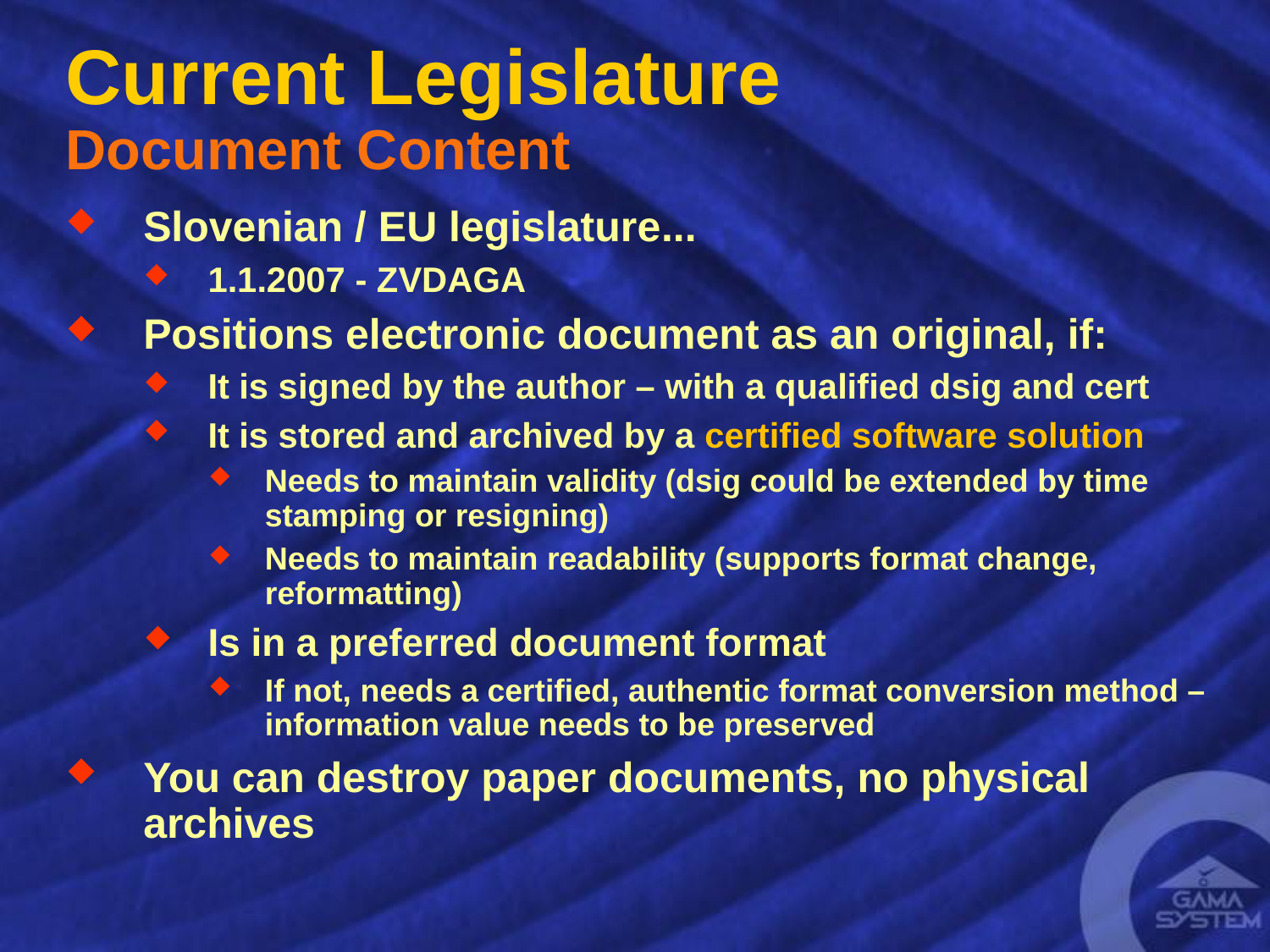

# Current Legislature Document Content
Slovenian / EU legislature...
1.1.2007 - ZVDAGA
Positions electronic document as an original, if:
It is signed by the author – with a qualified dsig and cert
It is stored and archived by a certified software solution
Needs to maintain validity (dsig could be extended by time stamping or resigning)
Needs to maintain readability (supports format change, reformatting)
Is in a preferred document format
If not, needs a certified, authentic format conversion method – information value needs to be preserved
You can destroy paper documents, no physical archives